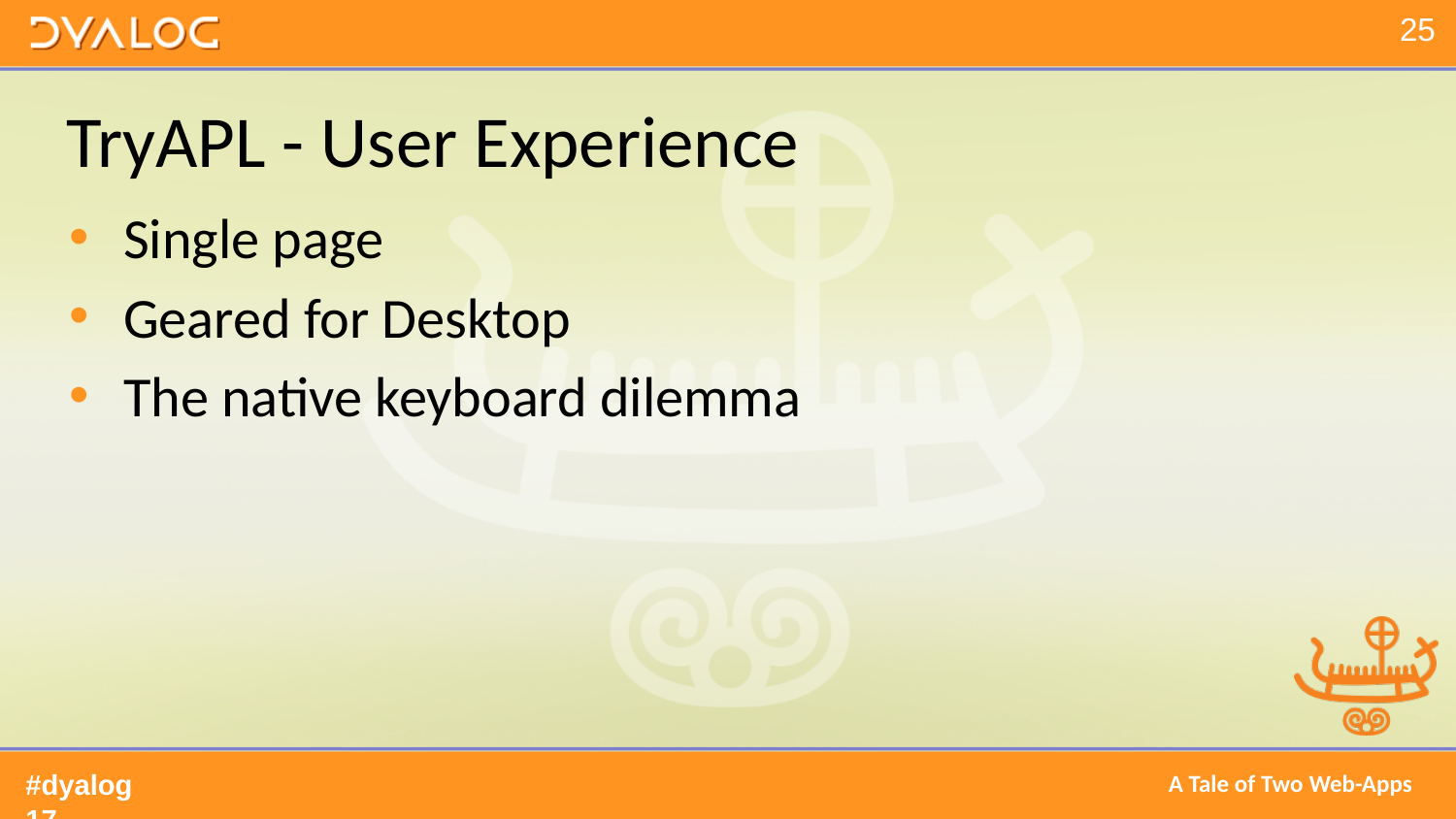

# TryAPL - User Experience

Single page
Geared for Desktop
The native keyboard dilemma
A Tale of Two Web-Apps